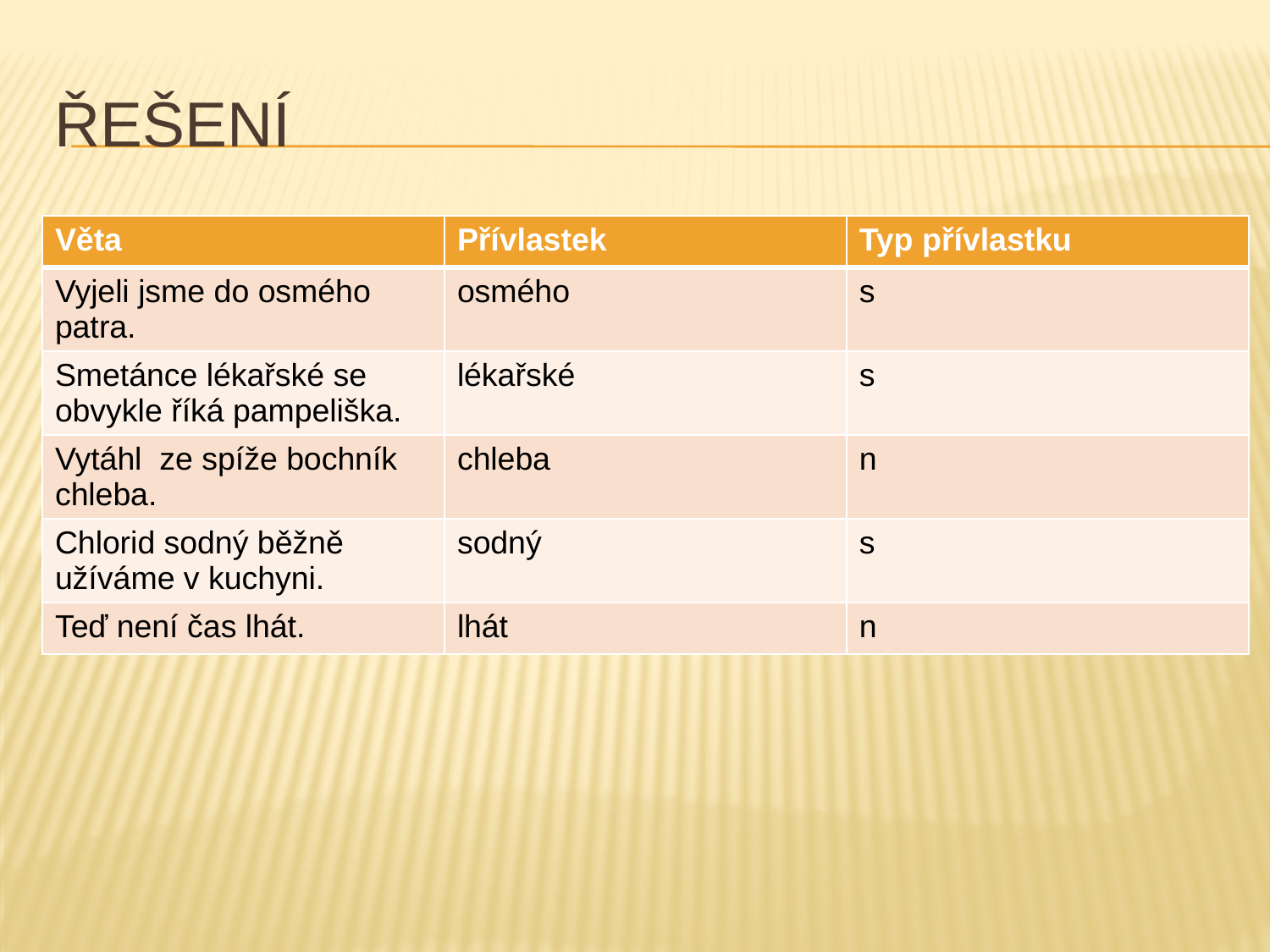

# řešení
| Věta | Přívlastek | Typ přívlastku |
| --- | --- | --- |
| Vyjeli jsme do osmého patra. | osmého | s |
| Smetánce lékařské se obvykle říká pampeliška. | lékařské | s |
| Vytáhl ze spíže bochník chleba. | chleba | n |
| Chlorid sodný běžně užíváme v kuchyni. | sodný | s |
| Teď není čas lhát. | lhát | n |